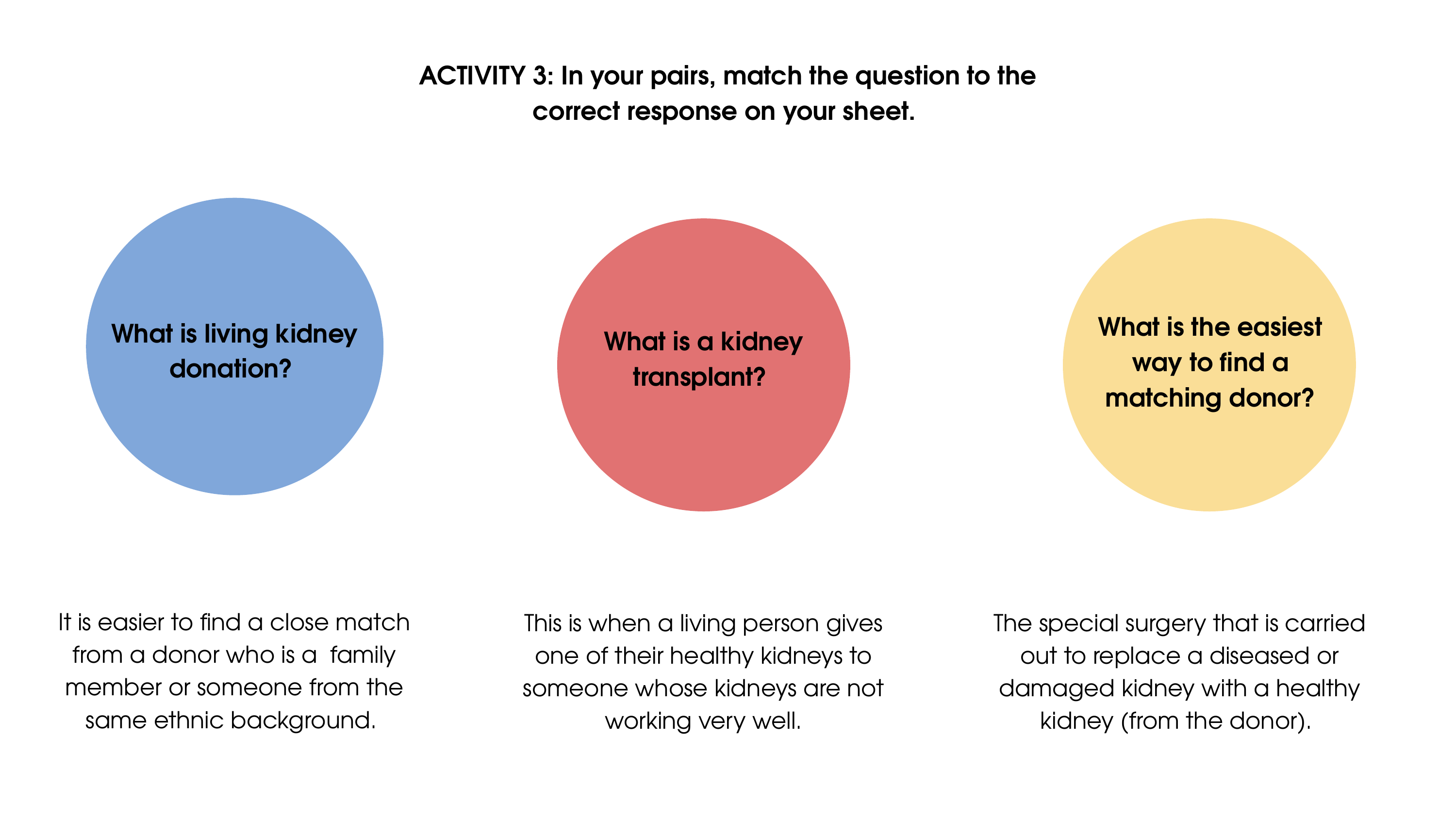

ACTIVITY 3: In your pairs, match the question to the correct response on your sheet.

What is the easiest way to find a matching donor?
What is living kidney donation?
What is a kidney transplant?

This is when a living person gives one of their healthy kidneys to someone whose kidneys are not working very well.
It is easier to find a close match from a donor who is a  family member or someone from the same ethnic background.
The special surgery that is carried out to replace a diseased or damaged kidney with a healthy kidney (from the donor).